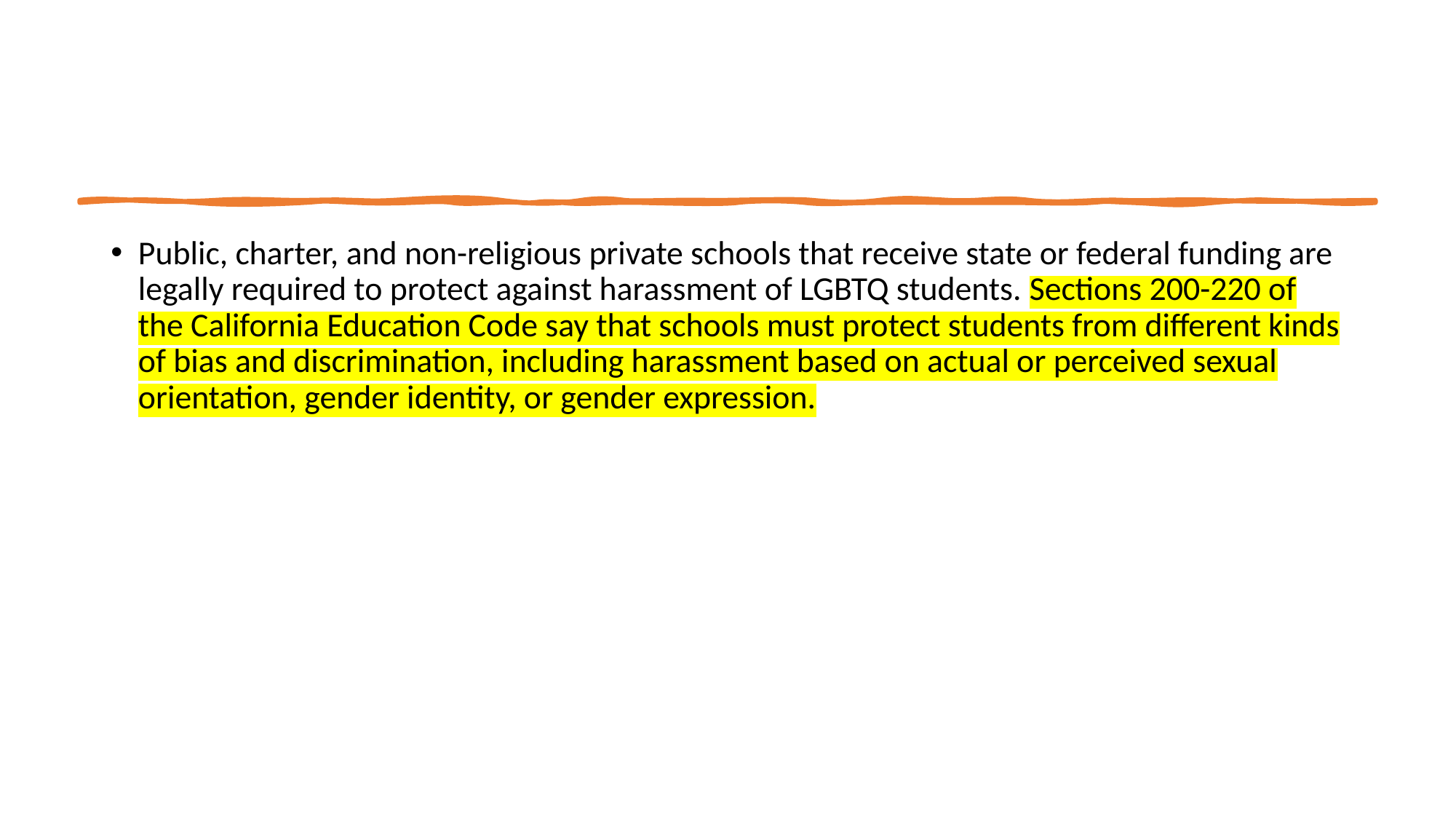

Public, charter, and non-religious private schools that receive state or federal funding are legally required to protect against harassment of LGBTQ students. Sections 200-220 of the California Education Code say that schools must protect students from different kinds of bias and discrimination, including harassment based on actual or perceived sexual orientation, gender identity, or gender expression.